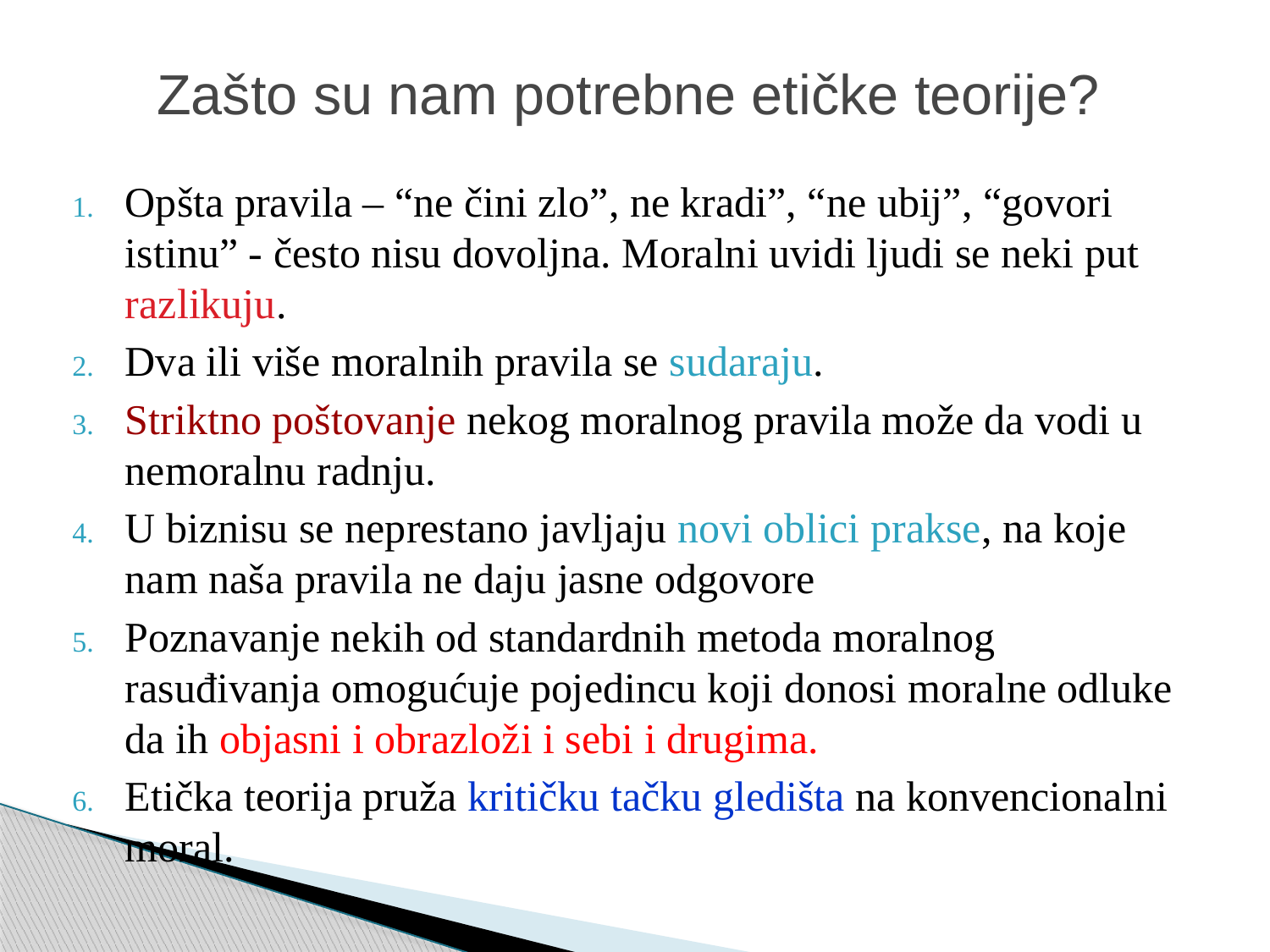

Zašto su nam potrebne etičke teorije?
Opšta pravila – “ne čini zlo”, ne kradi”, “ne ubij”, “govori istinu” - često nisu dovoljna. Moralni uvidi ljudi se neki put razlikuju.
Dva ili više moralnih pravila se sudaraju.
Striktno poštovanje nekog moralnog pravila može da vodi u nemoralnu radnju.
U biznisu se neprestano javljaju novi oblici prakse, na koje nam naša pravila ne daju jasne odgovore
Poznavanje nekih od standardnih metoda moralnog rasuđivanja omogućuje pojedincu koji donosi moralne odluke da ih objasni i obrazloži i sebi i drugima.
Etička teorija pruža kritičku tačku gledišta na konvencionalni moral.